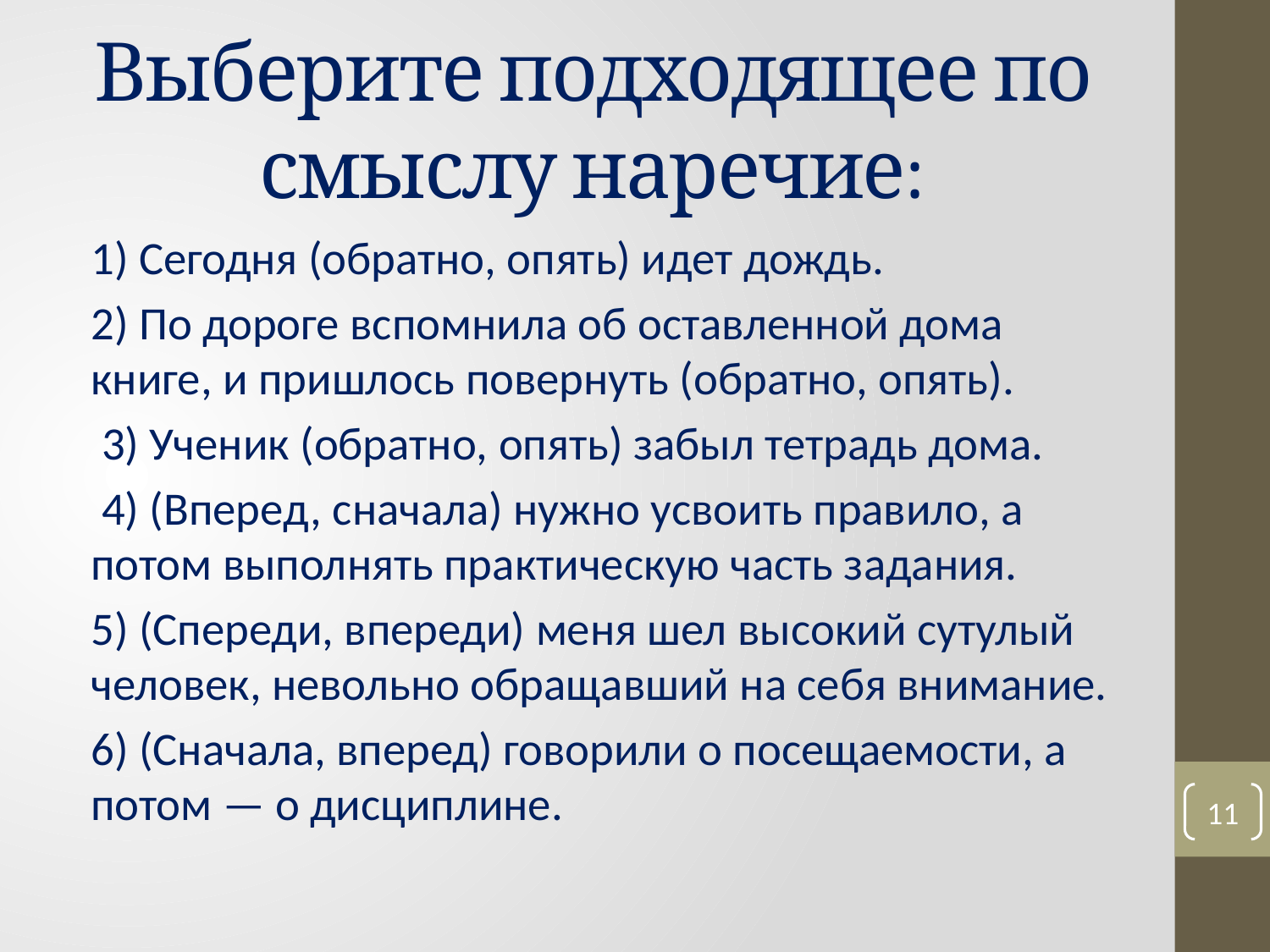

# Выберите подходящее по смыслу наречие:
1) Сегодня (обратно, опять) идет дождь.
2) По дороге вспомнила об оставленной дома книге, и пришлось повернуть (обратно, опять).
 3) Ученик (обратно, опять) забыл тетрадь дома.
 4) (Вперед, сначала) нужно усвоить правило, а потом выполнять практическую часть задания.
5) (Спереди, впереди) меня шел высокий сутулый человек, невольно обращавший на себя внимание.
6) (Сначала, вперед) говорили о посещаемости, а потом — о дисциплине.

11